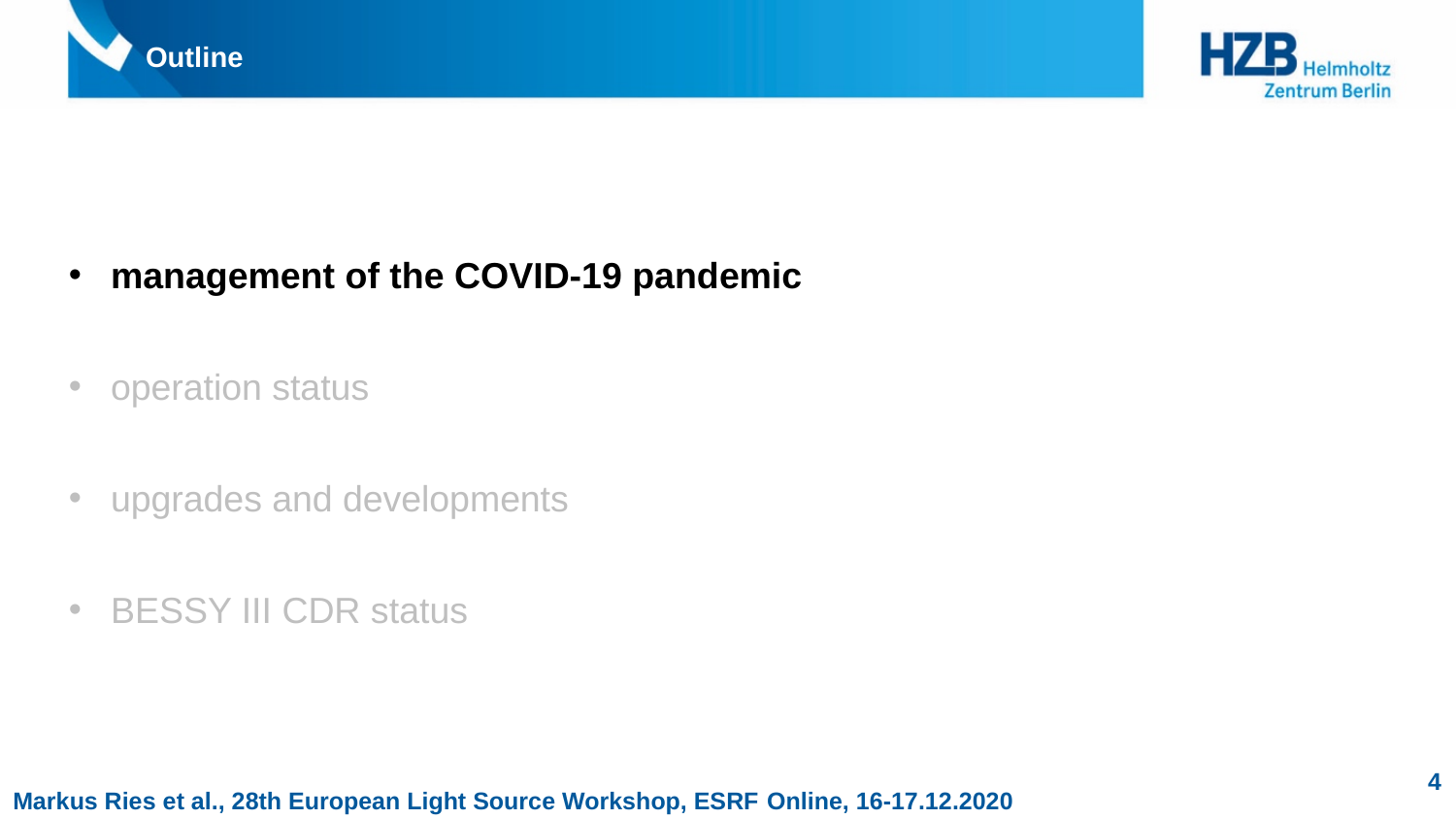

# Outline

management of the COVID-19 pandemic

operation status

upgrades and developments

BESSY III CDR status

4